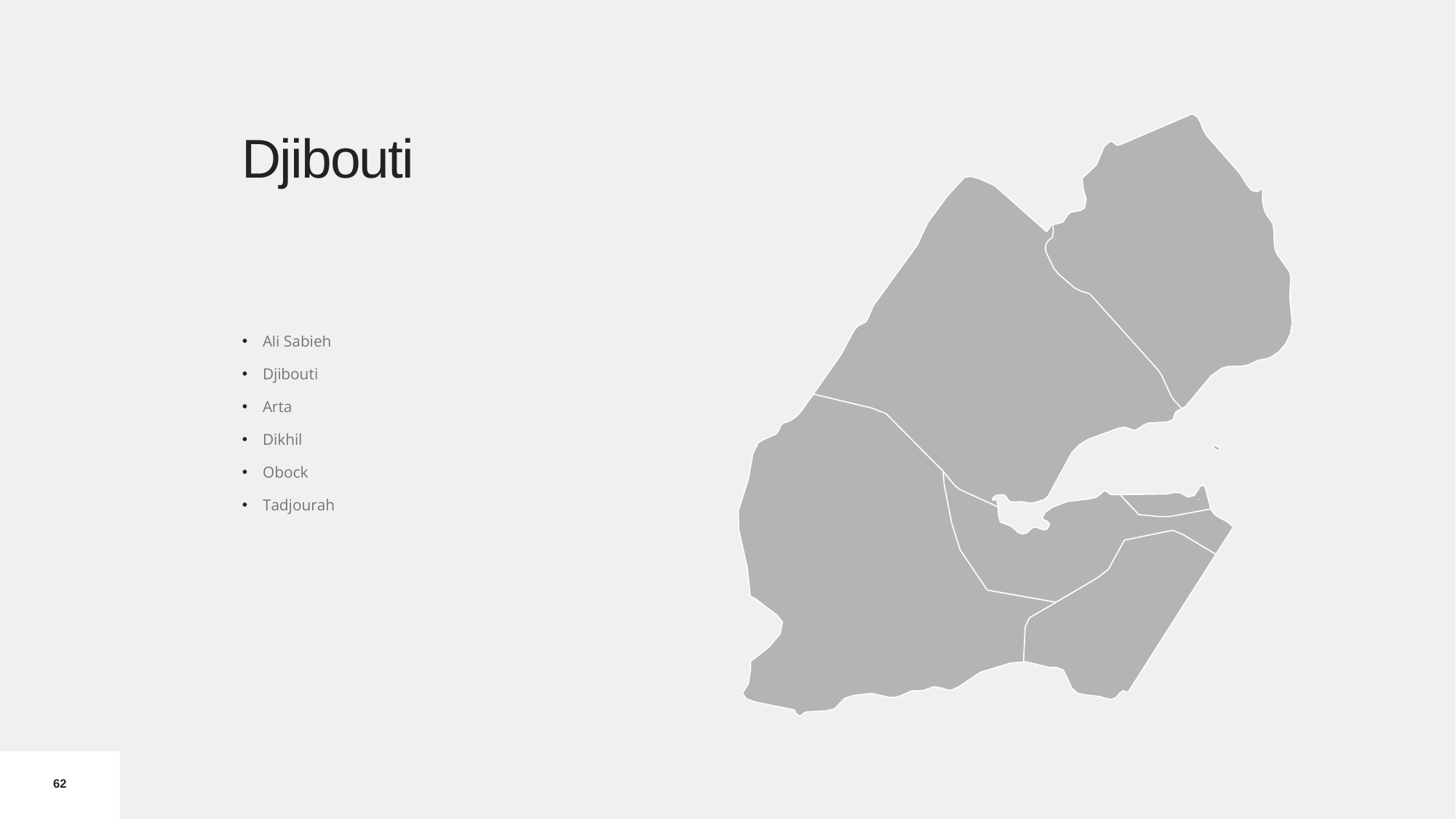

# Djibouti

Ali Sabieh
Djibouti
Arta
Dikhil
Obock
Tadjourah